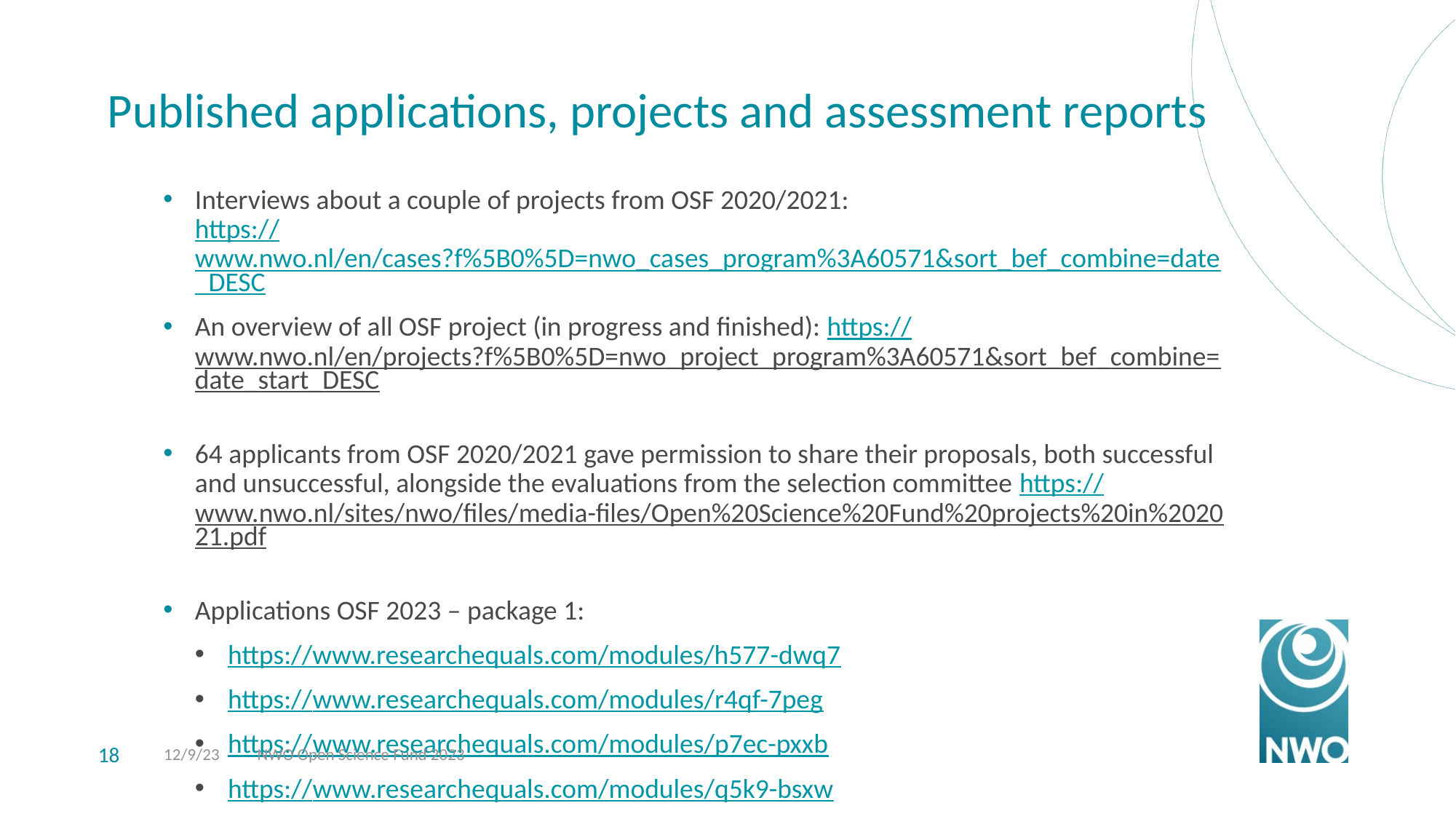

# Published applications, projects and assessment reports
Interviews about a couple of projects from OSF 2020/2021:
https://www.nwo.nl/en/cases?f%5B0%5D=nwo_cases_program%3A60571&sort_bef_combine=date_DESC
An overview of all OSF project (in progress and finished): https://www.nwo.nl/en/projects?f%5B0%5D=nwo_project_program%3A60571&sort_bef_combine=date_start_DESC
64 applicants from OSF 2020/2021 gave permission to share their proposals, both successful and unsuccessful, alongside the evaluations from the selection committee https://www.nwo.nl/sites/nwo/files/media-files/Open%20Science%20Fund%20projects%20in%202021.pdf
Applications OSF 2023 – package 1:
https://www.researchequals.com/modules/h577-dwq7
https://www.researchequals.com/modules/r4qf-7peg
https://www.researchequals.com/modules/p7ec-pxxb
https://www.researchequals.com/modules/q5k9-bsxw
https://www.researchequals.com/modules/m95v-7drc

18
12/9/23
NWO Open Science Fund 2023